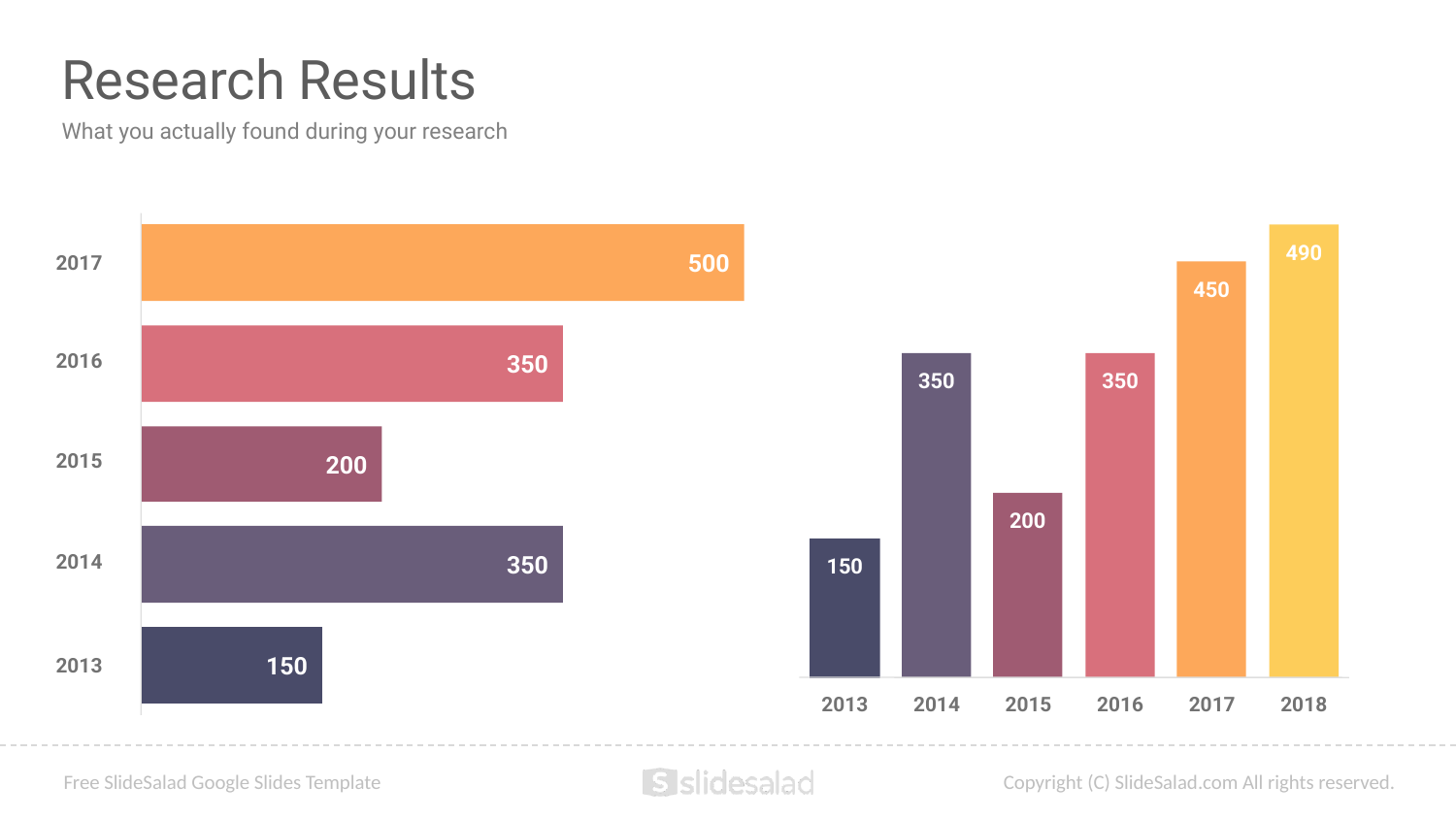

# Research Results
What you actually found during your research

500
2017
2016
2015
2014
2013
350
200
350
150
490
450
350
350
200
150

2013
2014
2015
2016
2017
2018